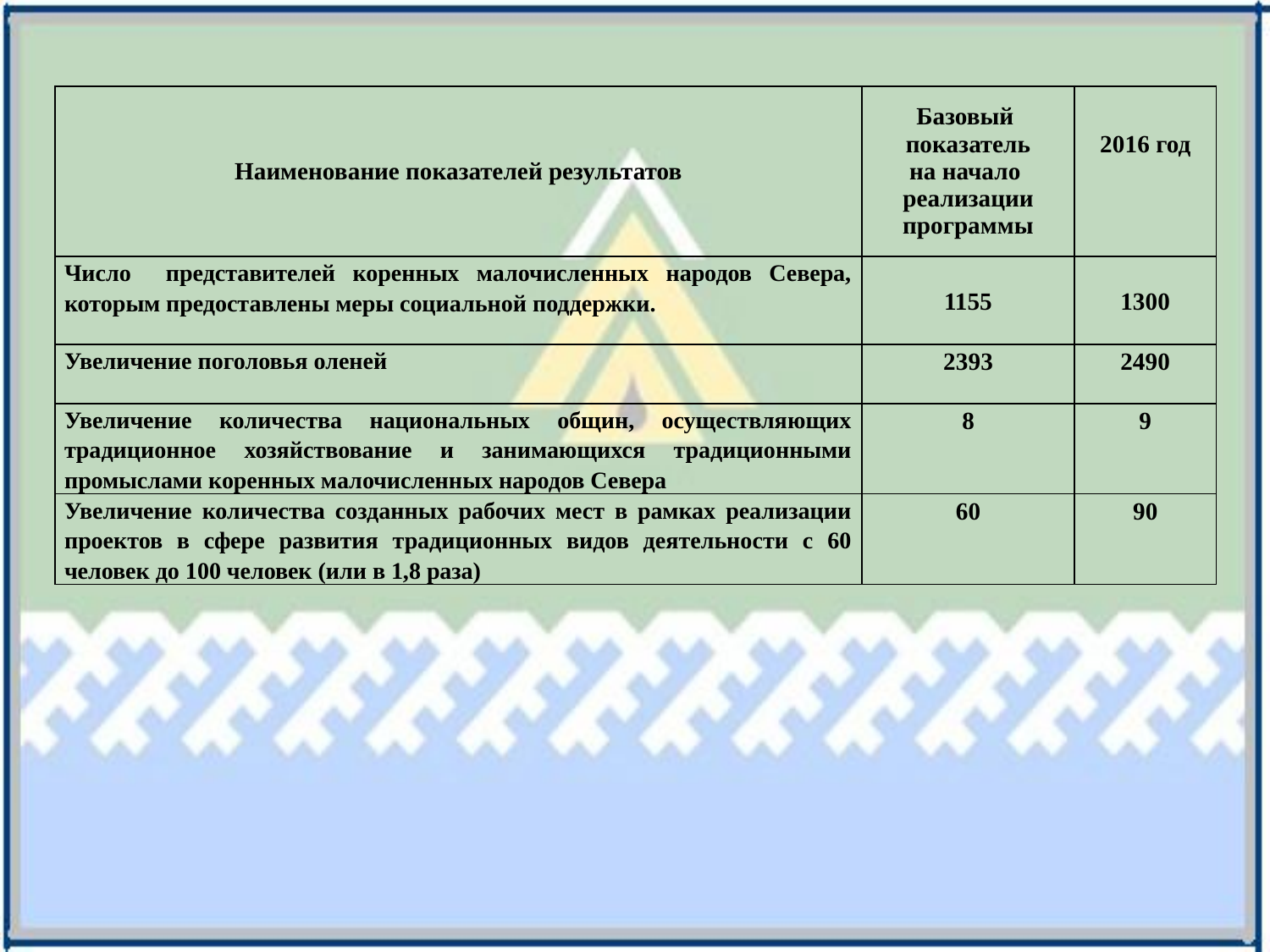

| Наименование показателей результатов | Базовый показатель на начало реализации программы | 2016 год |
| --- | --- | --- |
| Число представителей коренных малочисленных народов Севера, которым предоставлены меры социальной поддержки. | 1155 | 1300 |
| Увеличение поголовья оленей | 2393 | 2490 |
| Увеличение количества национальных общин, осуществляющих традиционное хозяйствование и занимающихся традиционными промыслами коренных малочисленных народов Севера | 8 | 9 |
| Увеличение количества созданных рабочих мест в рамках реализации проектов в сфере развития традиционных видов деятельности с 60 человек до 100 человек (или в 1,8 раза) | 60 | 90 |